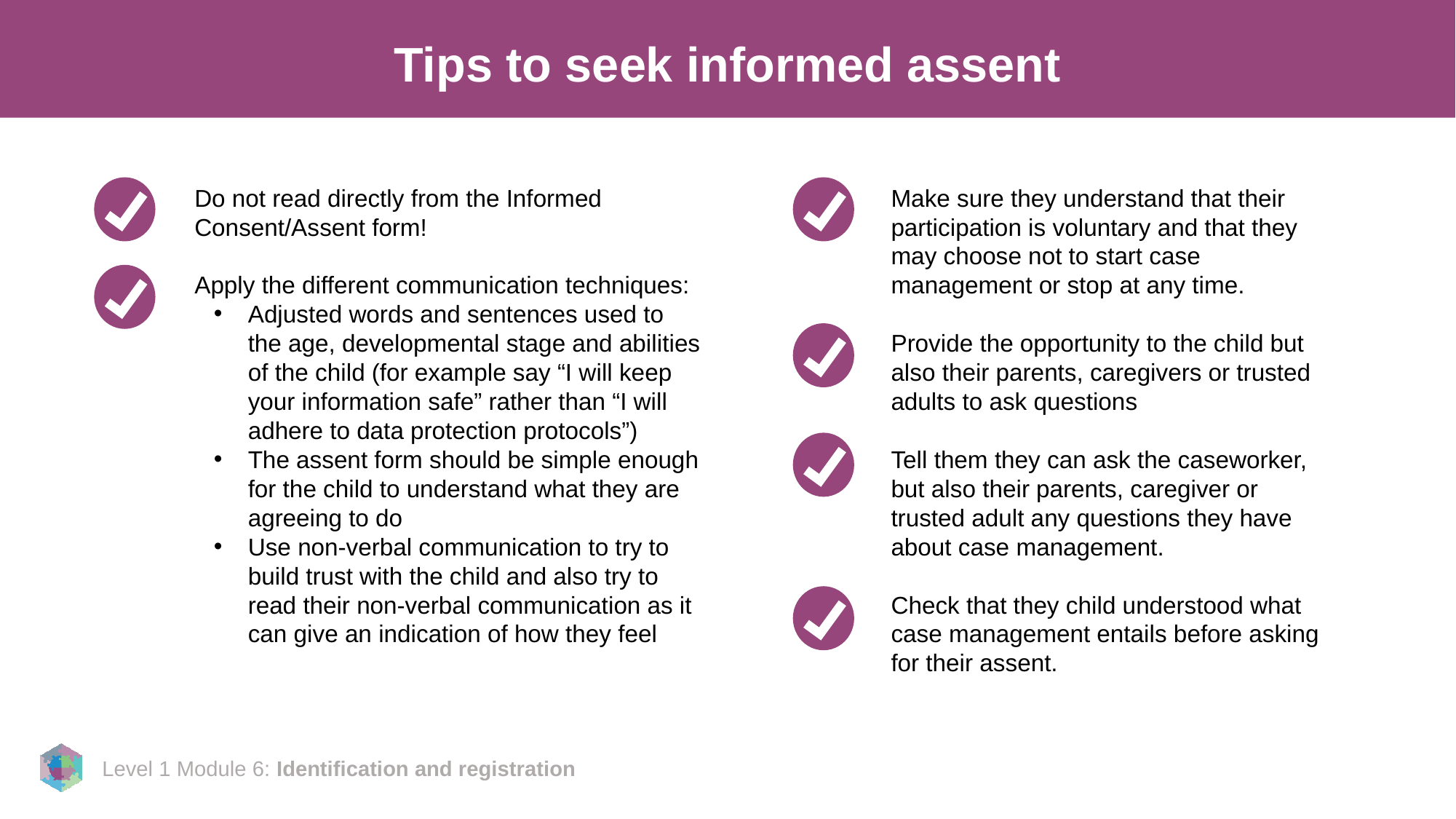

# Tips to seek informed assent

Do not read directly from the Informed Consent/Assent form!

Apply the different communication techniques:
Adjusted words and sentences used to the age, developmental stage and abilities of the child (for example say “I will keep your information safe” rather than “I will adhere to data protection protocols”)
The assent form should be simple enough for the child to understand what they are agreeing to do
Use non-verbal communication to try to build trust with the child and also try to read their non-verbal communication as it can give an indication of how they feel

Make sure they understand that their participation is voluntary and that they may choose not to start case management or stop at any time.

Provide the opportunity to the child but also their parents, caregivers or trusted adults to ask questions

Tell them they can ask the caseworker, but also their parents, caregiver or trusted adult any questions they have about case management.

Check that they child understood what case management entails before asking for their assent.